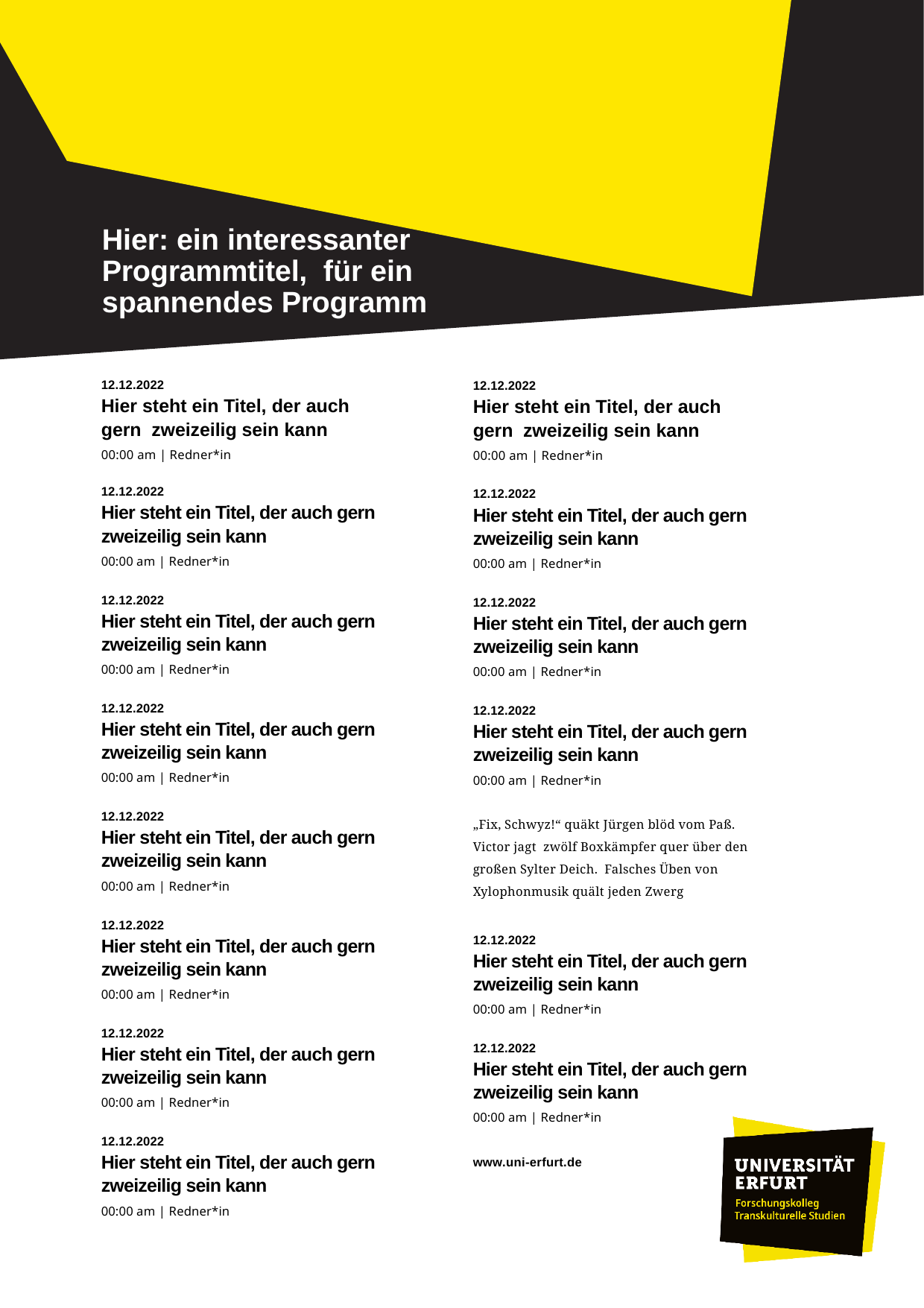

Hier: ein interessanter Programmtitel,  für ein
spannendes Programm
12.12.2022
Hier steht ein Titel, der auch gern  zweizeilig sein kann
00:00 am | Redner*in

12.12.2022
Hier steht ein Titel, der auch gern  zweizeilig sein kann
00:00 am | Redner*in

12.12.2022
Hier steht ein Titel, der auch gern  zweizeilig sein kann
00:00 am | Redner*in

12.12.2022
Hier steht ein Titel, der auch gern  zweizeilig sein kann
00:00 am | Redner*in

12.12.2022
Hier steht ein Titel, der auch gern  zweizeilig sein kann
00:00 am | Redner*in

12.12.2022
Hier steht ein Titel, der auch gern  zweizeilig sein kann
00:00 am | Redner*in

12.12.2022
Hier steht ein Titel, der auch gern  zweizeilig sein kann
00:00 am | Redner*in

12.12.2022
Hier steht ein Titel, der auch gern  zweizeilig sein kann
00:00 am | Redner*in

12.12.2022
Hier steht ein Titel, der auch gern  zweizeilig sein kann
00:00 am | Redner*in

12.12.2022
Hier steht ein Titel, der auch gern  zweizeilig sein kann
00:00 am | Redner*in

12.12.2022
Hier steht ein Titel, der auch gern  zweizeilig sein kann
00:00 am | Redner*in

12.12.2022
Hier steht ein Titel, der auch gern  zweizeilig sein kann
00:00 am | Redner*in

„Fix, Schwyz!“ quäkt Jürgen blöd vom Paß. Victor jagt  zwölf Boxkämpfer quer über den großen Sylter Deich.  Falsches Üben von Xylophonmusik quält jeden Zwerg

12.12.2022
Hier steht ein Titel, der auch gern  zweizeilig sein kann
00:00 am | Redner*in

12.12.2022
Hier steht ein Titel, der auch gern  zweizeilig sein kann
00:00 am | Redner*in

www.uni-erfurt.de